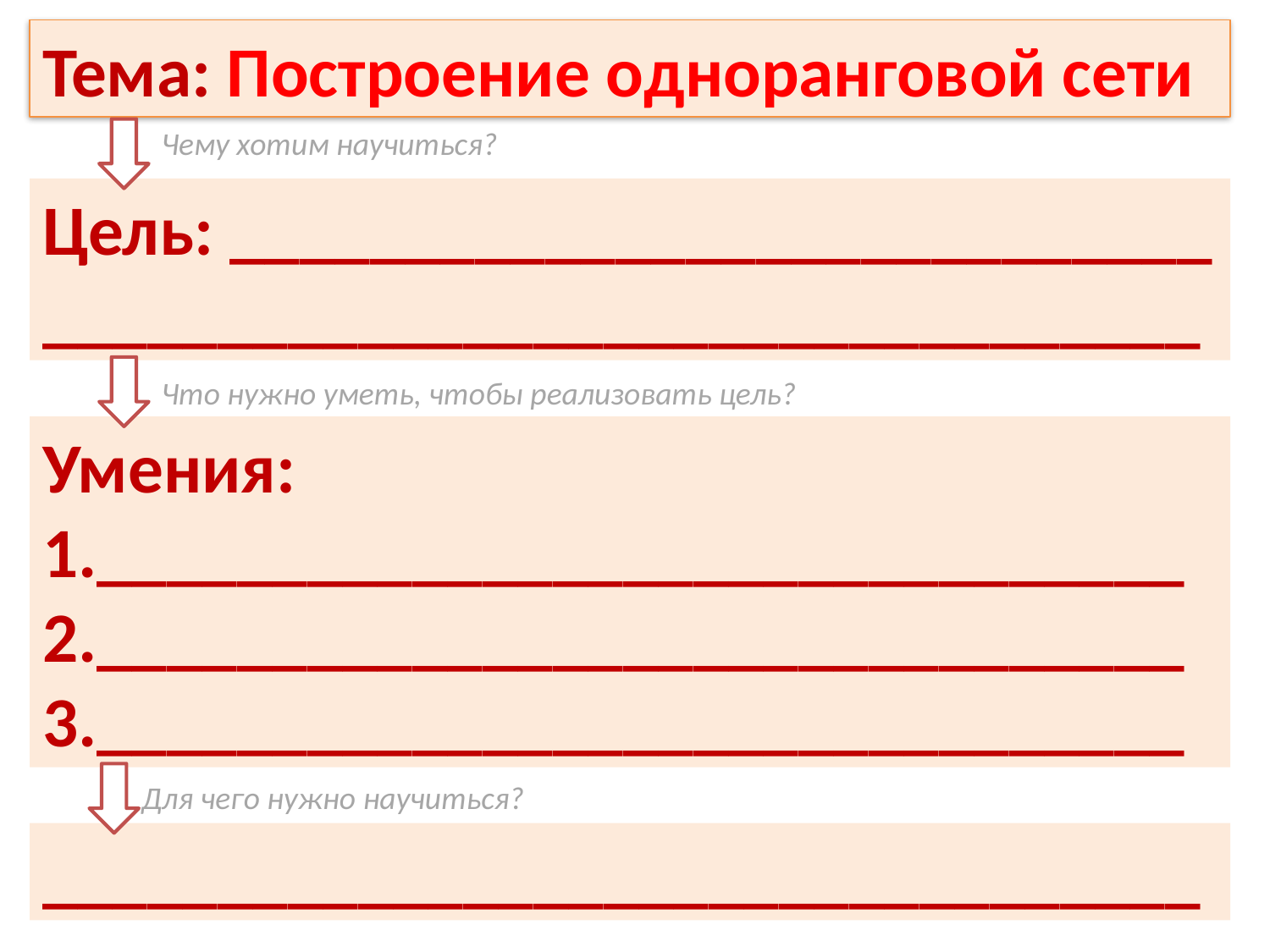

Тема: Построение одноранговой сети
Чему хотим научиться?

Цель: ____________________________
_________________________________

Что нужно уметь, чтобы реализовать цель?
Умения: 1._______________________________
2._______________________________3._______________________________

Для чего нужно научиться?
_________________________________